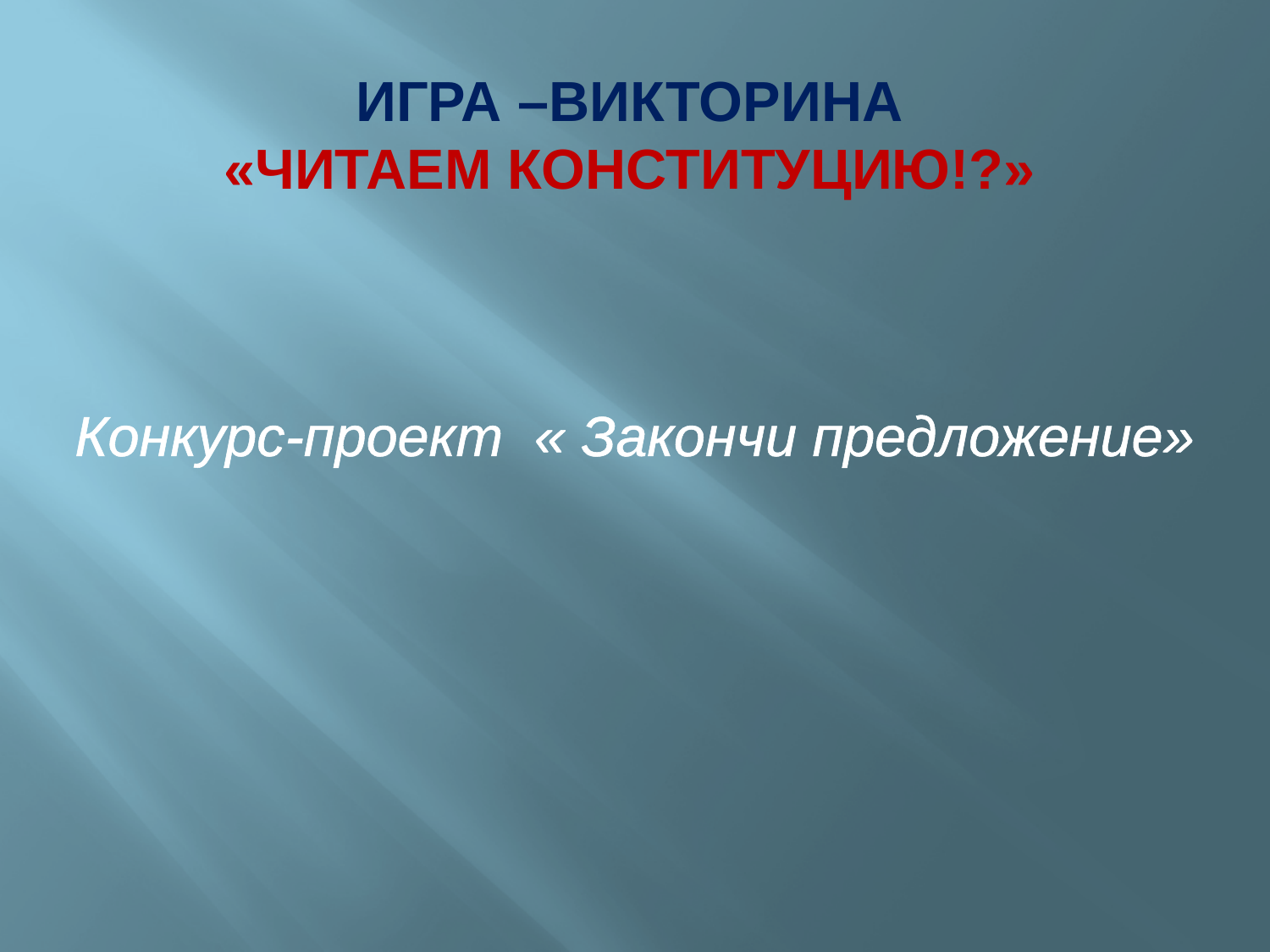

ИГРА –ВИКТОРИНА
«ЧИТАЕМ КОНСТИТУЦИЮ!?»
Конкурс-проект  « Закончи предложение»